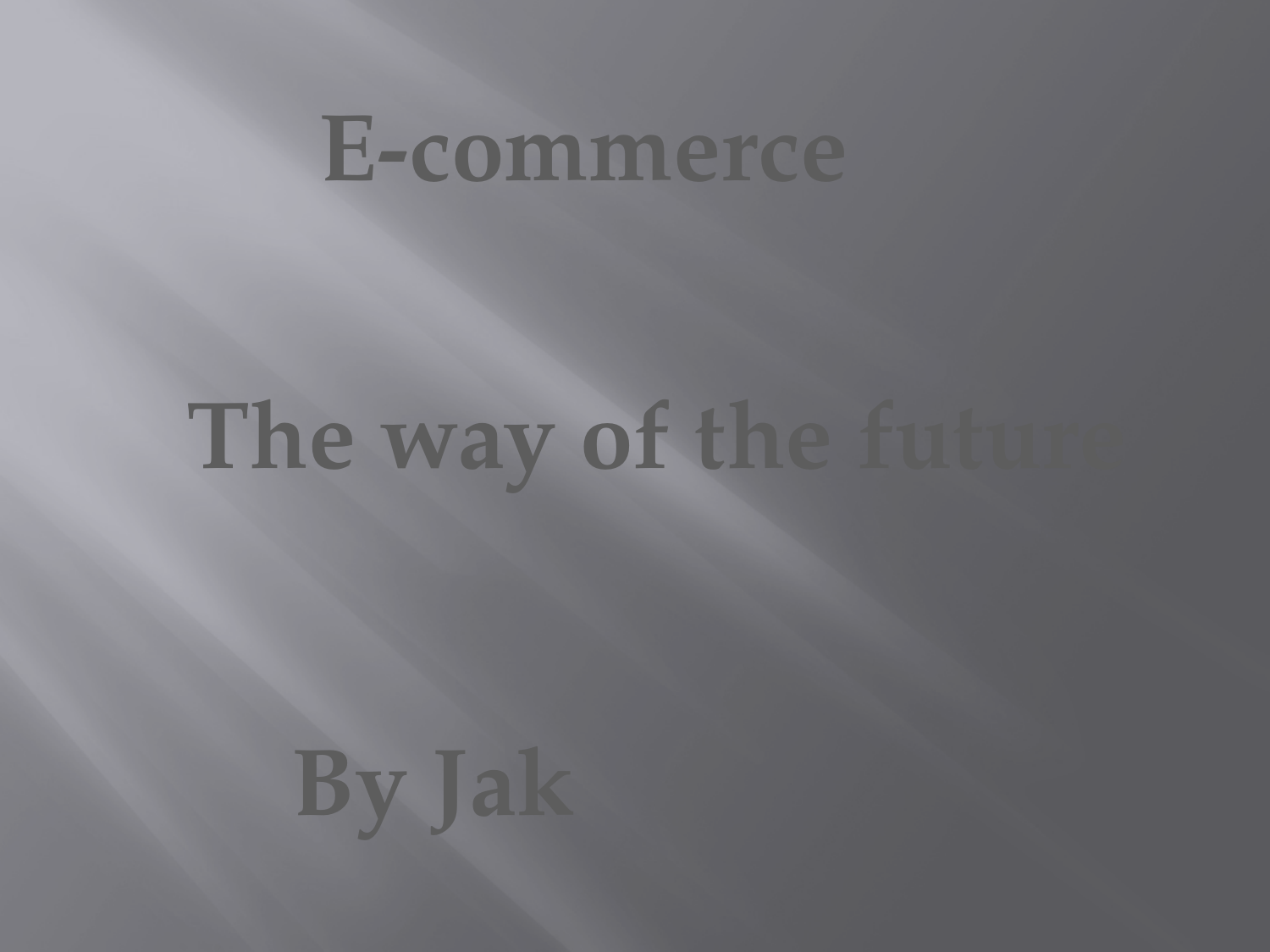

E-commerce
The way of the future
By Jak